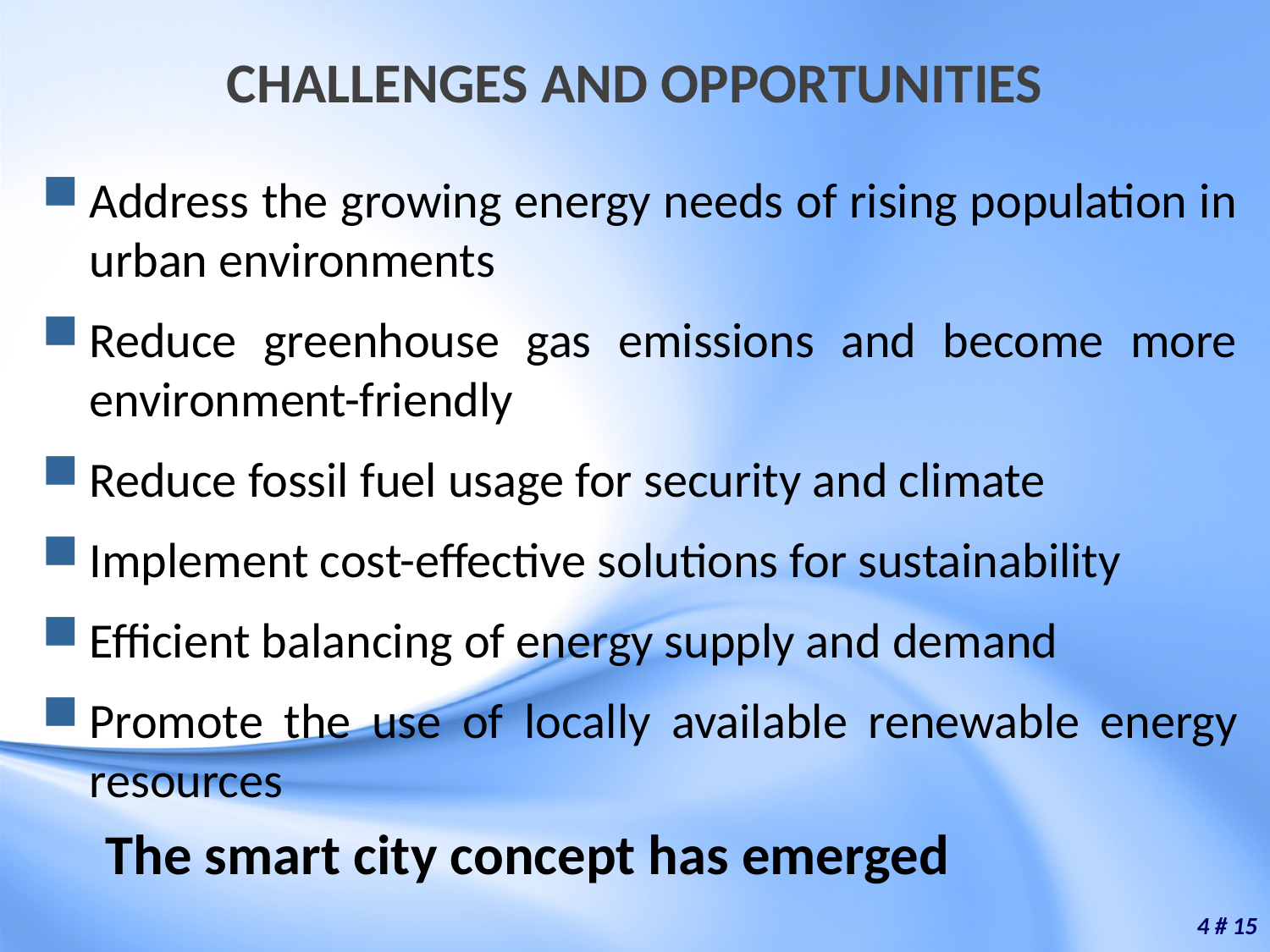

# CHALLENGES AND OPPORTUNITIES
Address the growing energy needs of rising population in urban environments
Reduce greenhouse gas emissions and become more environment-friendly
Reduce fossil fuel usage for security and climate
Implement cost-effective solutions for sustainability
Efficient balancing of energy supply and demand
Promote the use of locally available renewable energy resources
The smart city concept has emerged
4 # 15